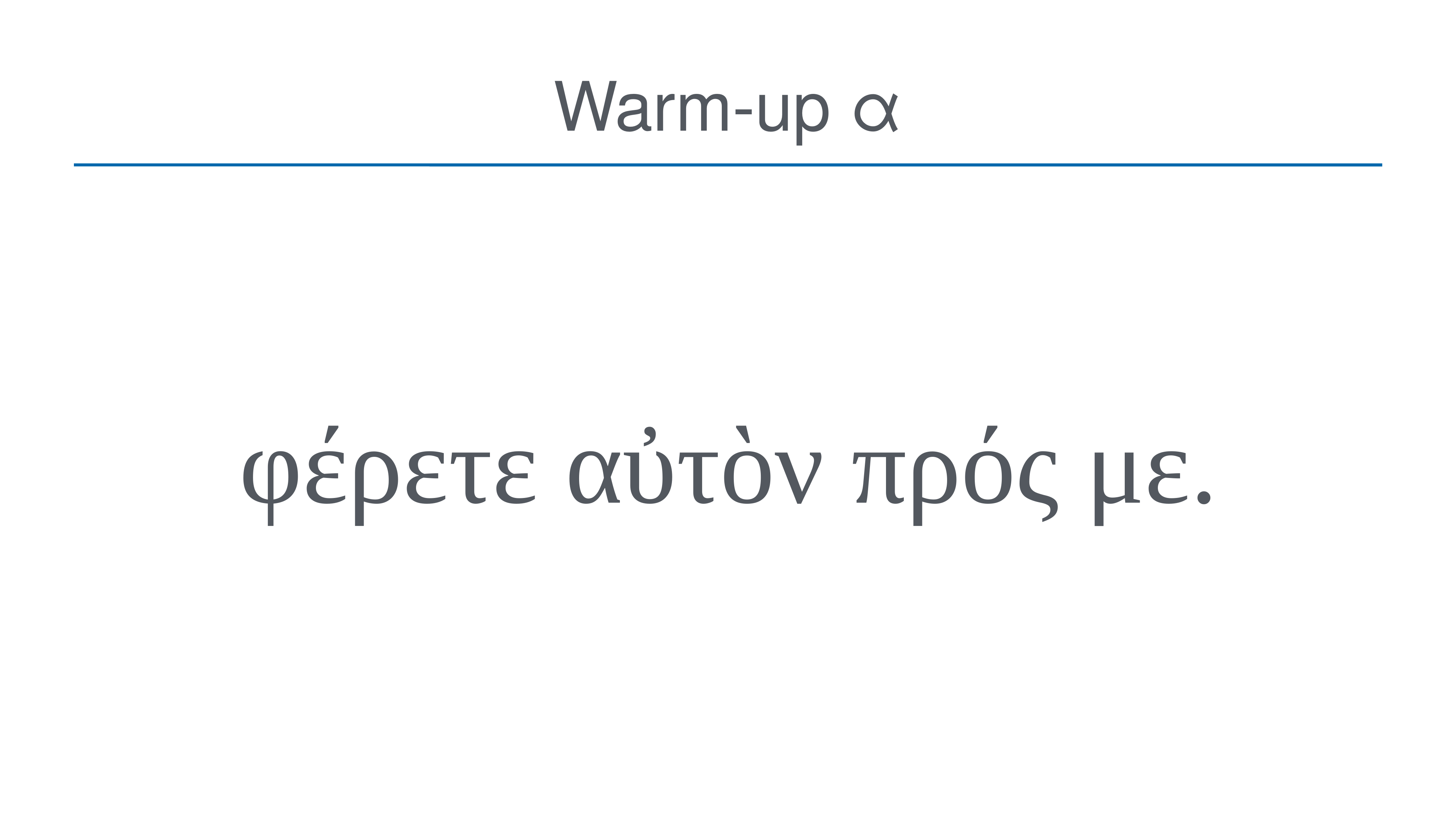

# Warm-up α
φέρετε αὐτὸν πρός με.